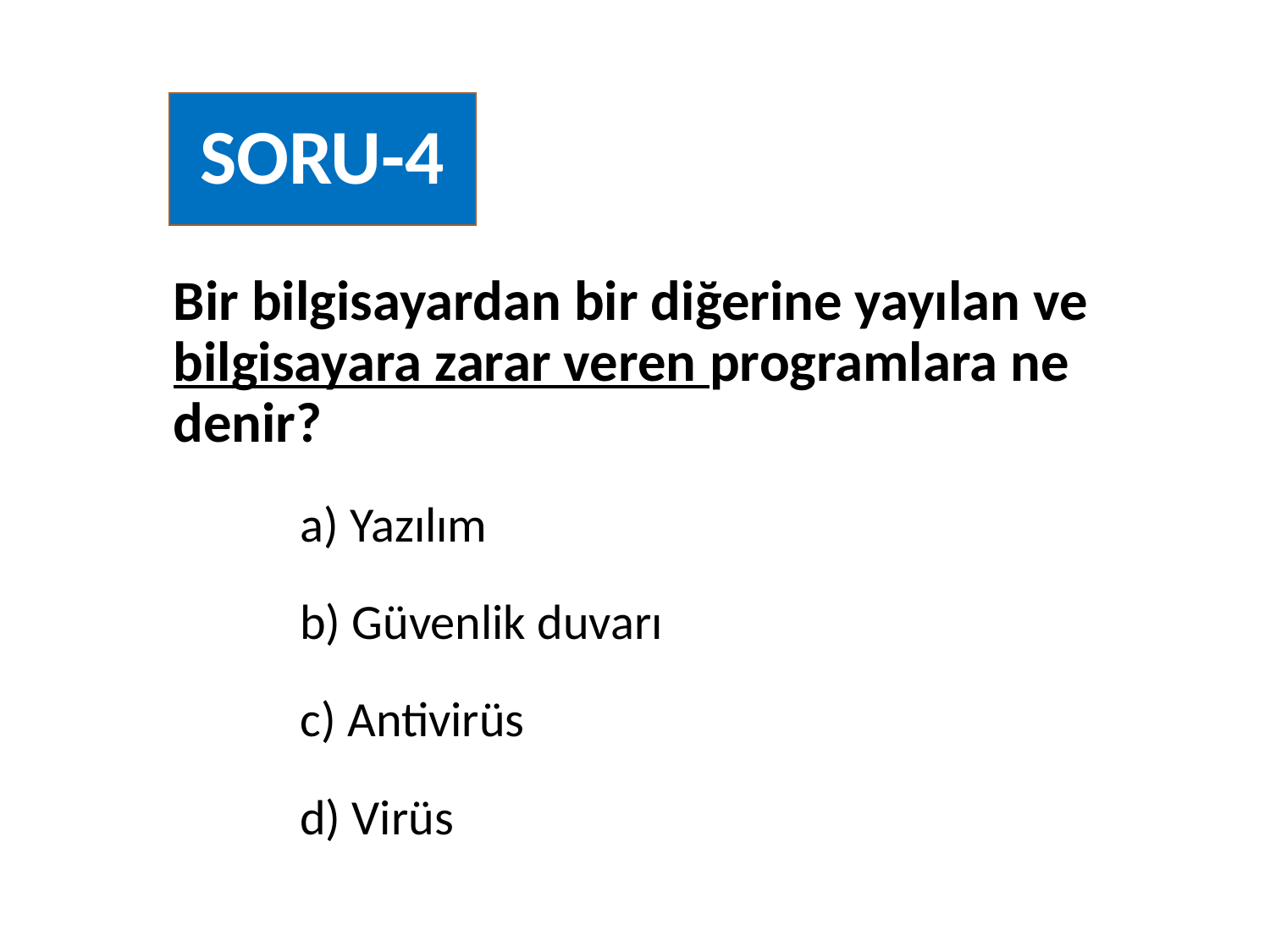

# SORU-4
Bir bilgisayardan bir diğerine yayılan ve bilgisayara zarar veren programlara ne denir?
a) Yazılım
b) Güvenlik duvarı
c) Antivirüs
d) Virüs